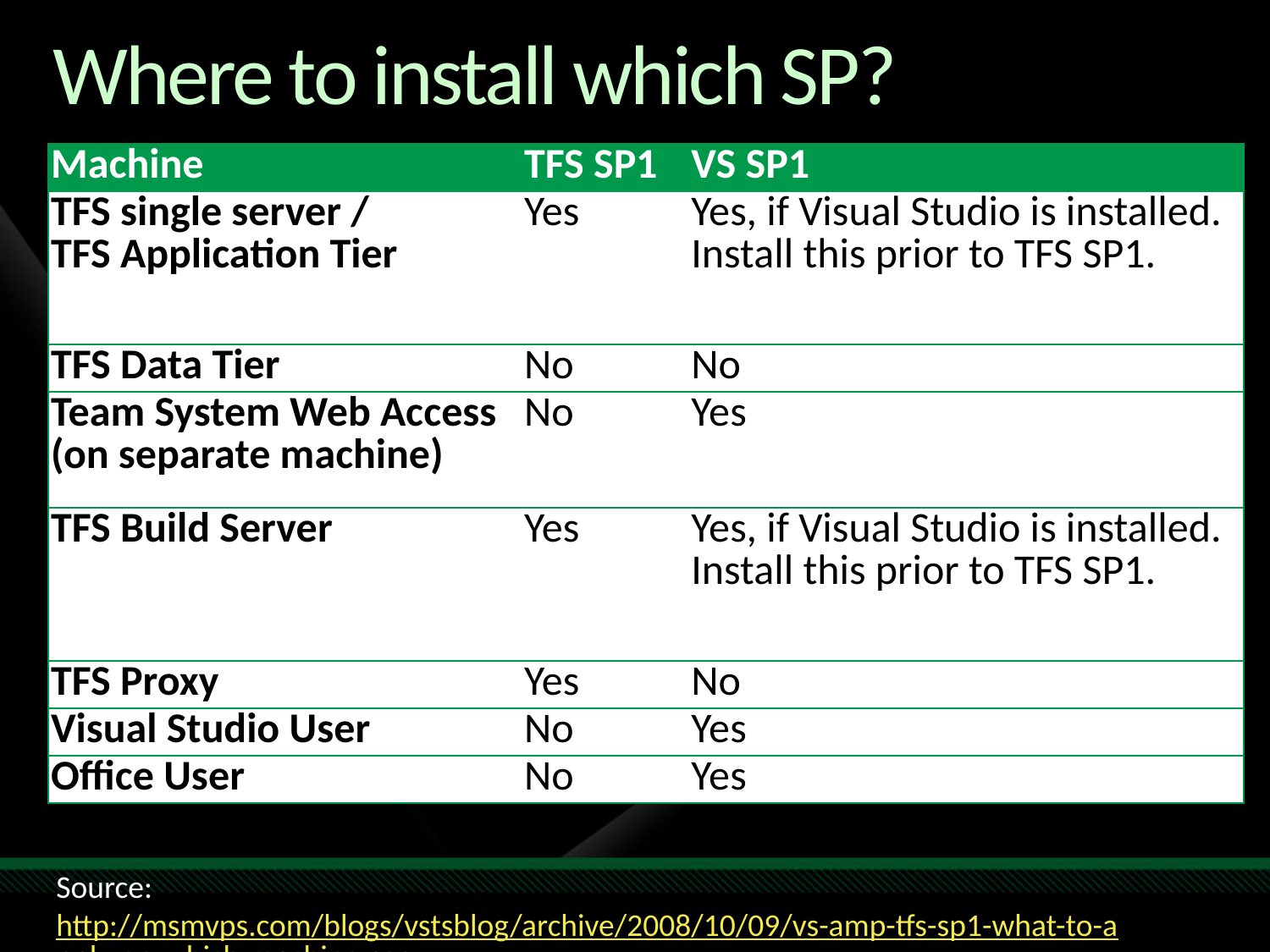

# Where to install which SP?
| Machine | TFS SP1 | VS SP1 |
| --- | --- | --- |
| TFS single server / TFS Application Tier | Yes | Yes, if Visual Studio is installed. Install this prior to TFS SP1. |
| TFS Data Tier | No | No |
| Team System Web Access (on separate machine) | No | Yes |
| TFS Build Server | Yes | Yes, if Visual Studio is installed. Install this prior to TFS SP1. |
| TFS Proxy | Yes | No |
| Visual Studio User | No | Yes |
| Office User | No | Yes |
Source: http://msmvps.com/blogs/vstsblog/archive/2008/10/09/vs-amp-tfs-sp1-what-to-apply-on-which-machine.aspx